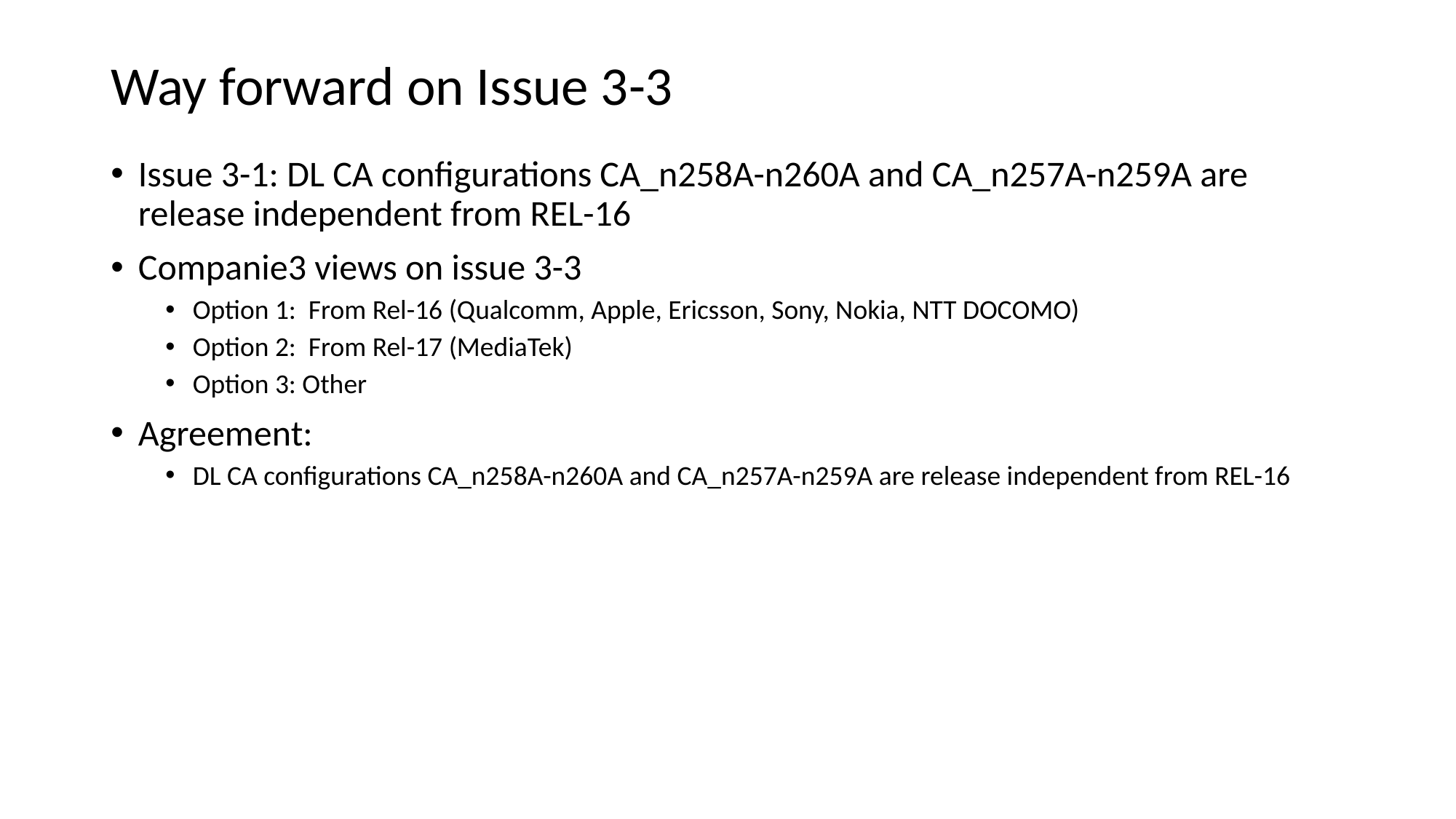

# Way forward on Issue 3-3
Issue 3-1: DL CA configurations CA_n258A-n260A and CA_n257A-n259A are release independent from REL-16
Companie3 views on issue 3-3
Option 1:  From Rel-16 (Qualcomm, Apple, Ericsson, Sony, Nokia, NTT DOCOMO)
Option 2:  From Rel-17 (MediaTek)
Option 3: Other
Agreement:
DL CA configurations CA_n258A-n260A and CA_n257A-n259A are release independent from REL-16